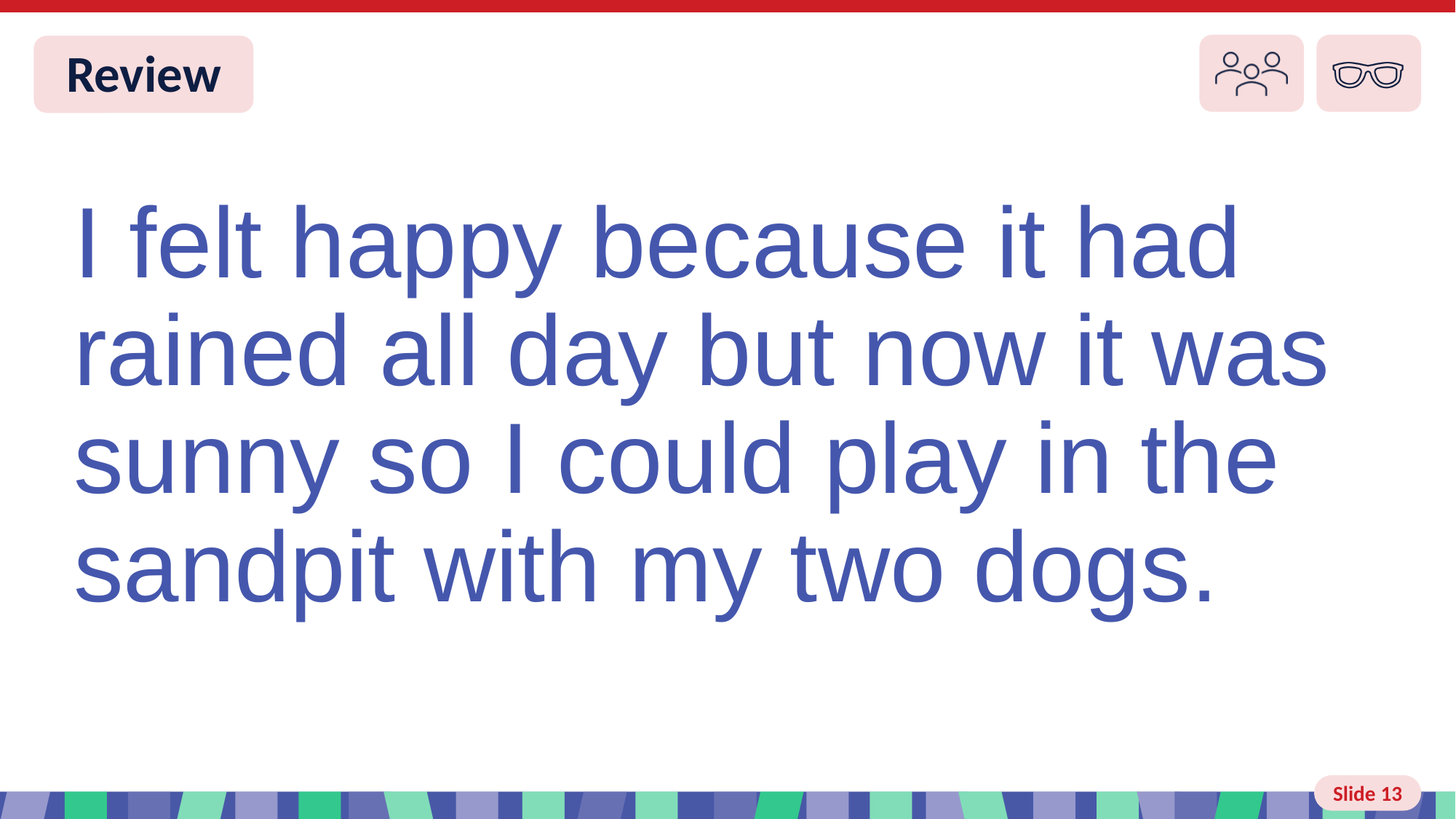

Slide 13 Review
I felt happy because it had rained all day but now it was sunny so I could play in the sandpit with my two dogs.